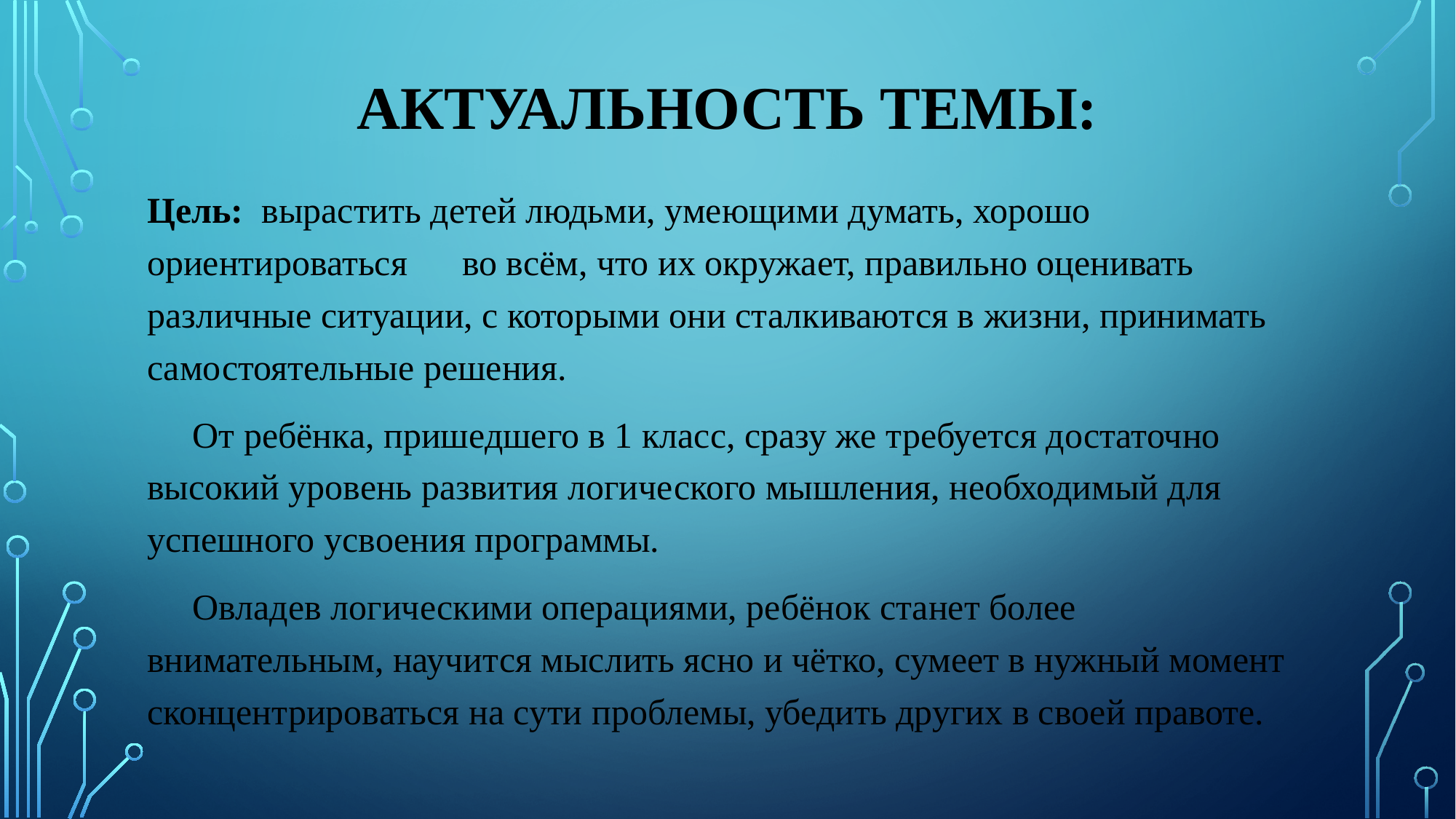

# Актуальность темы:
Цель:  вырастить детей людьми, умеющими думать, хорошо ориентироваться      во всём, что их окружает, правильно оценивать различные ситуации, с которыми они сталкиваются в жизни, принимать самостоятельные решения.
     От ребёнка, пришедшего в 1 класс, сразу же требуется достаточно высокий уровень развития логического мышления, необходимый для успешного усвоения программы.
     Овладев логическими операциями, ребёнок станет более внимательным, научится мыслить ясно и чётко, сумеет в нужный момент сконцентрироваться на сути проблемы, убедить других в своей правоте.